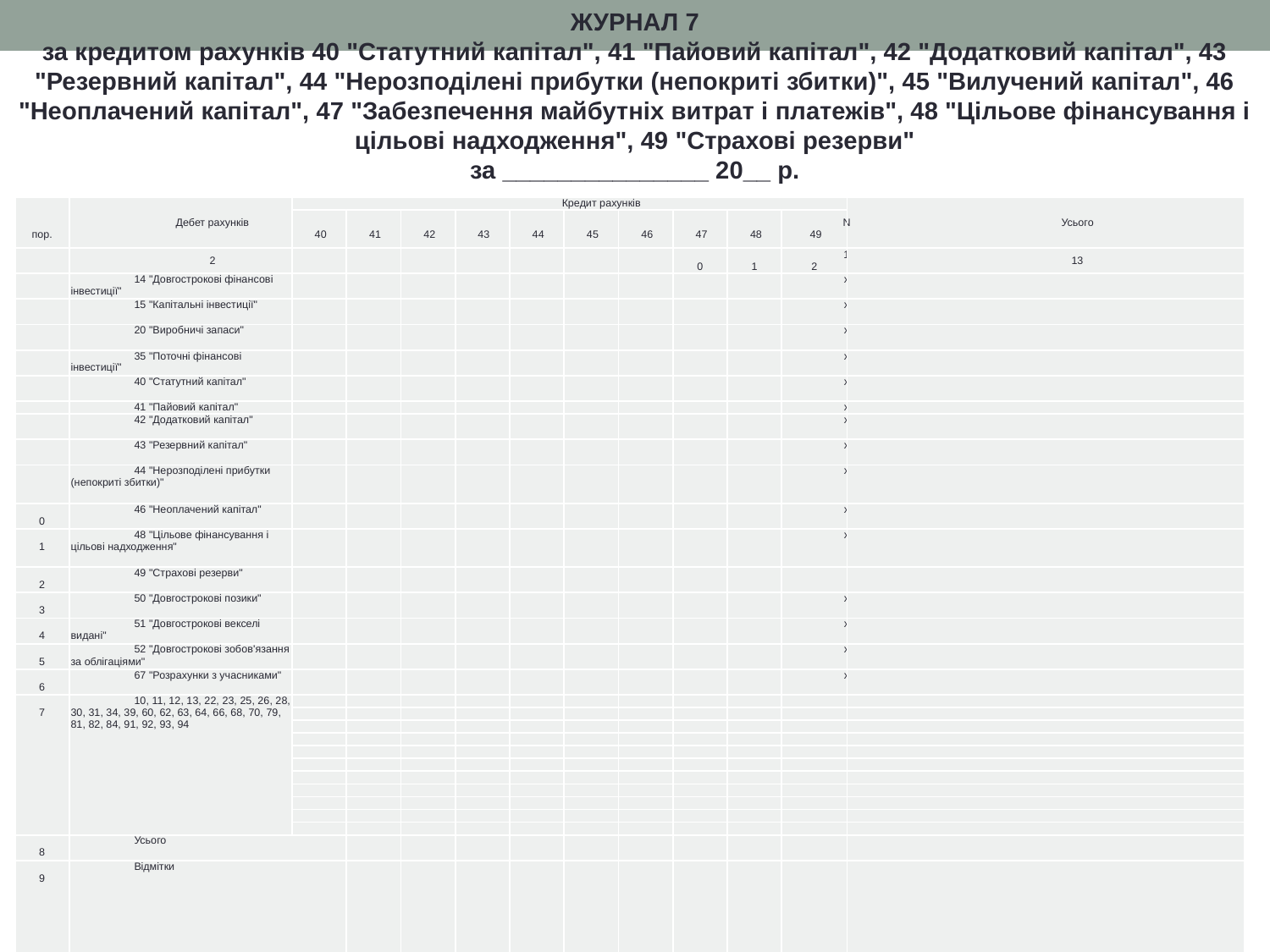

ЖУРНАЛ 7
за кредитом рахунків 40 "Статутний капітал", 41 "Пайовий капітал", 42 "Додатковий капітал", 43 "Резервний капітал", 44 "Нерозподілені прибутки (непокриті збитки)", 45 "Вилучений капітал", 46 "Неоплачений капітал", 47 "Забезпечення майбутніх витрат і платежів", 48 "Цільове фінансування і цільові надходження", 49 "Страхові резерви"
за _______________ 20__ р.

| N пор. | Дебет рахунків | Кредит рахунків |  |  |  |  |  |  |  |  |  | Усього |
| --- | --- | --- | --- | --- | --- | --- | --- | --- | --- | --- | --- | --- |
|  |  | N 40 | N 41 | N 42 | N 43 | N 44 | N 45 | N 46 | N 47 | N 48 | N 49 |  |
| 1 | 2 | 3 | 4 | 5 | 6 | 7 | 8 | 9 | 10 | 11 | 12 | 13 |
| 1 | 14 "Довгострокові фінансові інвестиції" | х |  |  | х | х | х |  | х | х | х |  |
| 2 | 15 "Капітальні інвестиції" | х |  |  | х | х | х |  |  |  | х |  |
| 3 | 20 "Виробничі запаси" | х |  |  | х | х | х |  | х |  | х |  |
| 4 | 35 "Поточні фінансові інвестиції" | х |  |  | х | х | х |  | х | х | х |  |
| 5 | 40 "Статутний капітал" | х |  | х | х | х |  |  | х | х | х |  |
| 6 | 41 "Пайовий капітал" |  | х | х | х |  | х | х | х | х | х |  |
| 7 | 42 "Додатковий капітал" |  |  | х |  |  |  |  | х | х | х |  |
| 8 | 43 "Резервний капітал" |  | х | х | х |  | х | х | х | х | х |  |
| 9 | 44 "Нерозподілені прибутки (непокриті збитки)" |  |  | х |  |  | х | х | х | х | х |  |
| 10 | 46 "Неоплачений капітал" |  | х |  | х | х |  | х | х | х | х |  |
| 11 | 48 "Цільове фінансування і цільові надходження" | х | х |  | х | х | х | х | х | х | х |  |
| 12 | 49 "Страхові резерви" | х | х | х | х | х | х | х | х | х |  |  |
| 13 | 50 "Довгострокові позики" | х |  | х | х | х | х |  | х |  | х |  |
| 14 | 51 "Довгострокові векселі видані" | х | х | х | х | х | х |  | х | х | х |  |
| 15 | 52 "Довгострокові зобов'язання за облігаціями" | х | х | х | х | х | х |  | х | х | х |  |
| 16 | 67 "Розрахунки з учасниками" |  |  | х | х | х | х |  | х | х | х |  |
| 17 | 10, 11, 12, 13, 22, 23, 25, 26, 28, 30, 31, 34, 39, 60, 62, 63, 64, 66, 68, 70, 79, 81, 82, 84, 91, 92, 93, 94 |  |  |  |  |  |  |  |  |  |  |  |
|  |  |  |  |  |  |  |  |  |  |  |  |  |
|  |  |  |  |  |  |  |  |  |  |  |  |  |
|  |  |  |  |  |  |  |  |  |  |  |  |  |
|  |  |  |  |  |  |  |  |  |  |  |  |  |
|  |  |  |  |  |  |  |  |  |  |  |  |  |
|  |  |  |  |  |  |  |  |  |  |  |  |  |
|  |  |  |  |  |  |  |  |  |  |  |  |  |
|  |  |  |  |  |  |  |  |  |  |  |  |  |
|  |  |  |  |  |  |  |  |  |  |  |  |  |
|  |  |  |  |  |  |  |  |  |  |  |  |  |
| 18 | Усього |  |  |  |  |  |  |  |  |  |  |  |
| 19 | Відмітки |  |  |  |  |  |  |  |  |  |  |  |